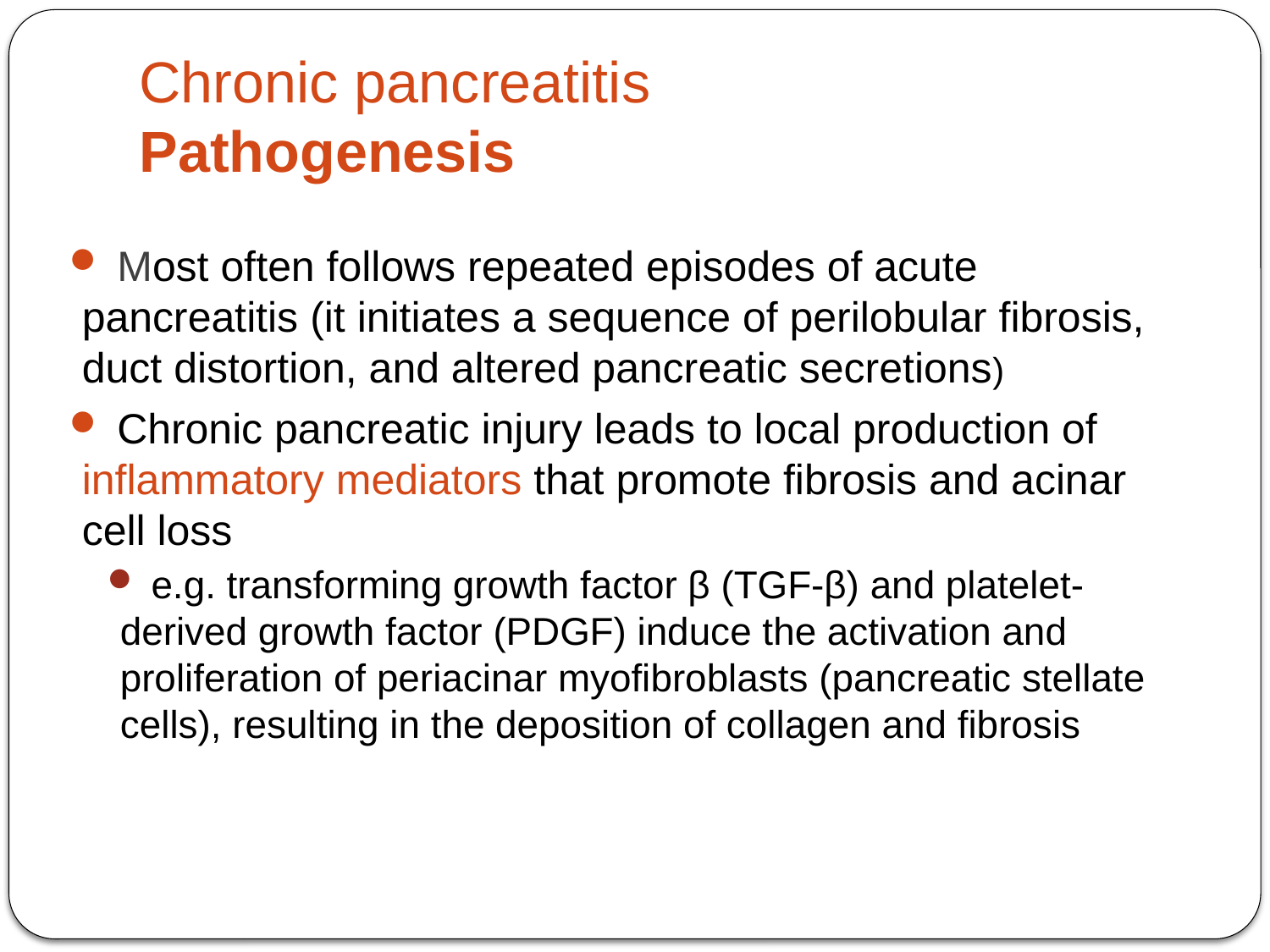

# Chronic pancreatitis Pathogenesis
 Most often follows repeated episodes of acute pancreatitis (it initiates a sequence of perilobular fibrosis, duct distortion, and altered pancreatic secretions)
 Chronic pancreatic injury leads to local production of inflammatory mediators that promote fibrosis and acinar cell loss
 e.g. transforming growth factor β (TGF-β) and platelet-derived growth factor (PDGF) induce the activation and proliferation of periacinar myofibroblasts (pancreatic stellate cells), resulting in the deposition of collagen and fibrosis